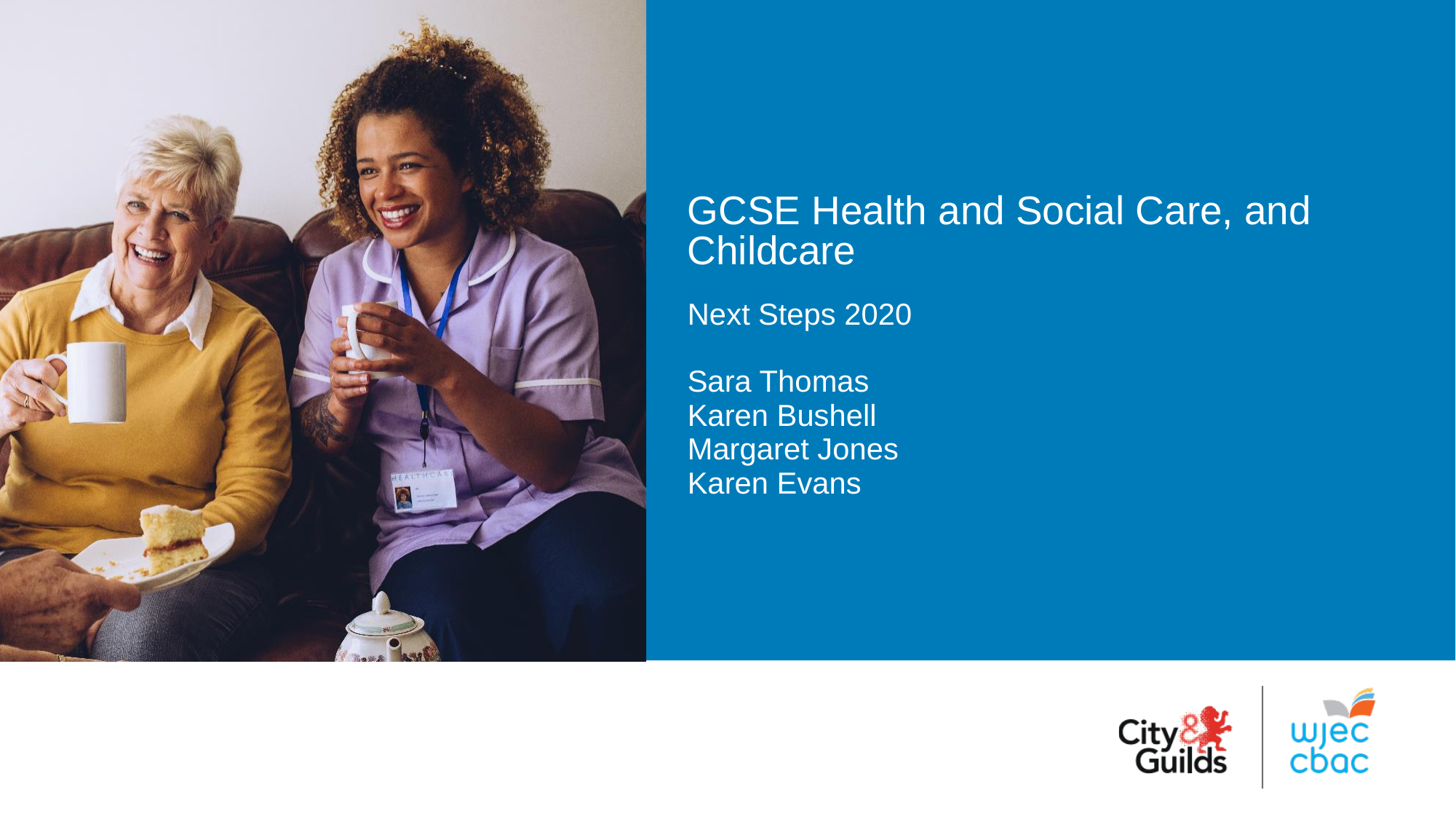

# GCSE Health and Social Care, and Childcare
Next Steps 2020

Sara Thomas
Karen Bushell
Margaret Jones
Karen Evans